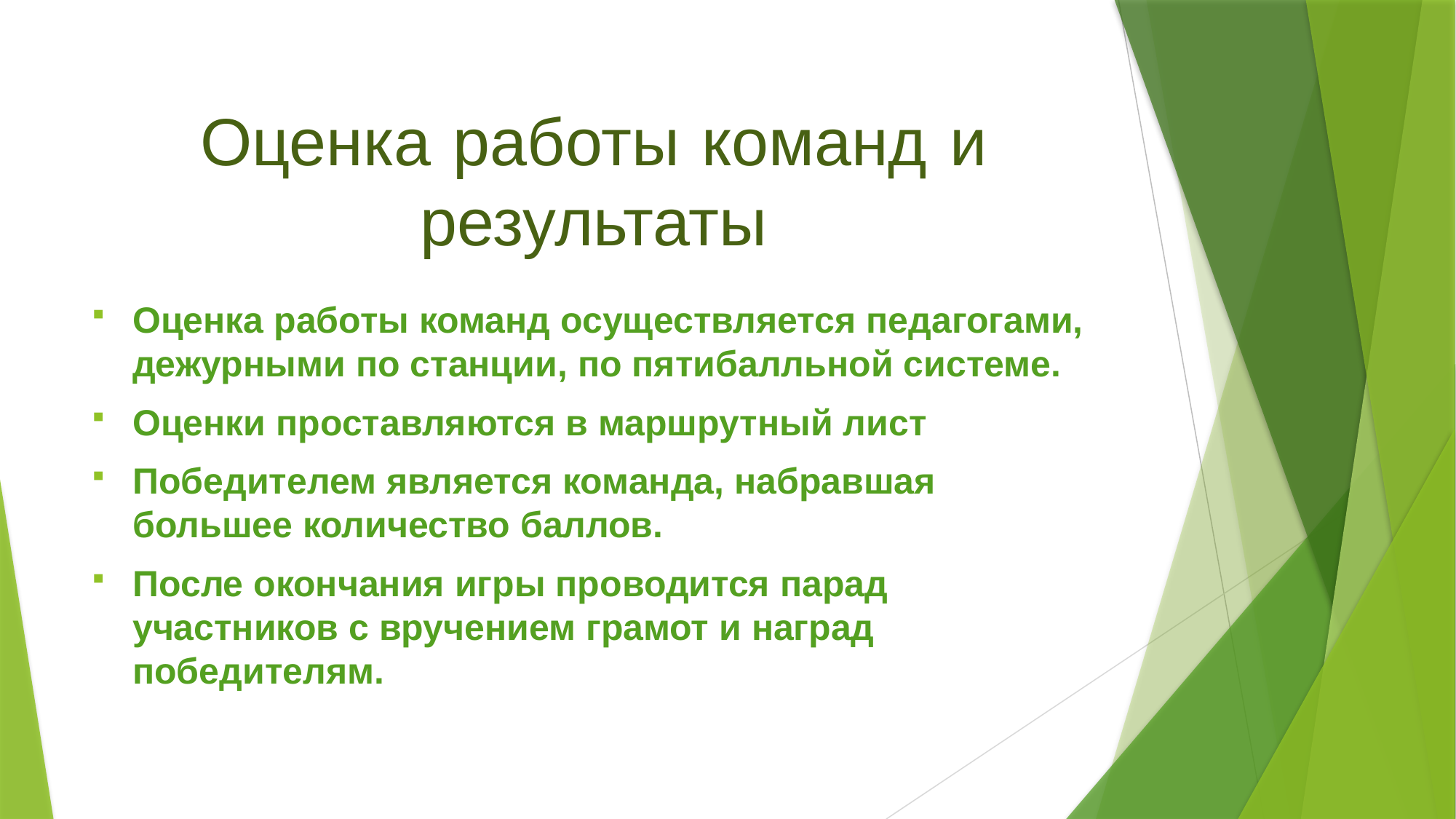

# Оценка работы команд и результаты
Оценка работы команд осуществляется педагогами, дежурными по станции, по пятибалльной системе.
Оценки проставляются в маршрутный лист
Победителем является команда, набравшая большее количество баллов.
После окончания игры проводится парад участников с вручением грамот и наград победителям.